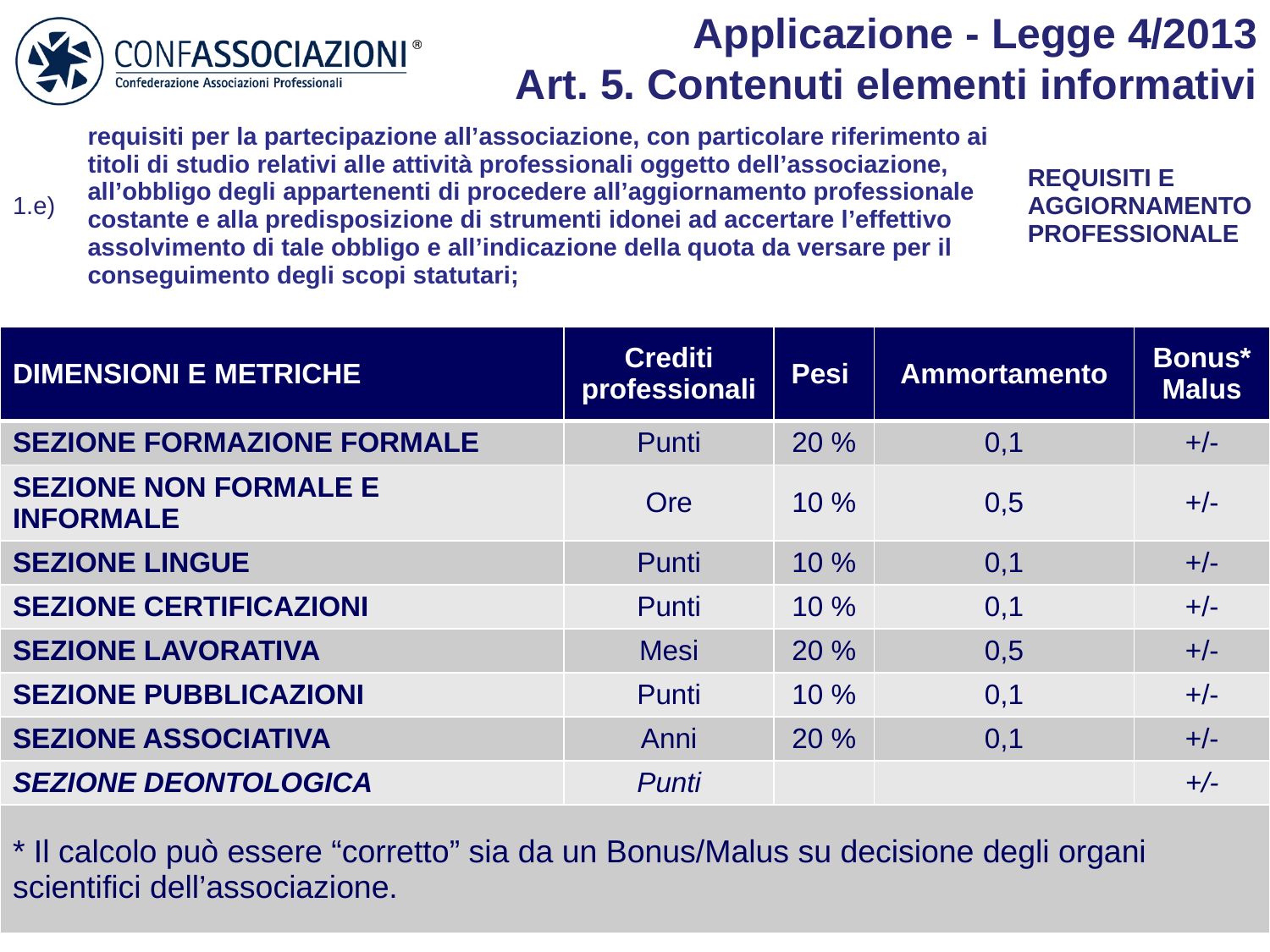

Applicazione - Legge 4/2013
Art. 5. Contenuti elementi informativi
| 1.e) | requisiti per la partecipazione all’associazione, con particolare riferimento ai titoli di studio relativi alle attività professionali oggetto dell’associazione, all’obbligo degli appartenenti di procedere all’aggiornamento professionale costante e alla predisposizione di strumenti idonei ad accertare l’effettivo assolvimento di tale obbligo e all’indicazione della quota da versare per il conseguimento degli scopi statutari; | REQUISITI E AGGIORNAMENTO PROFESSIONALE |
| --- | --- | --- |
| DIMENSIONI E METRICHE | Crediti professionali | Pesi | Ammortamento | Bonus\* Malus |
| --- | --- | --- | --- | --- |
| SEZIONE FORMAZIONE FORMALE | Punti | 20 % | 0,1 | +/- |
| SEZIONE NON FORMALE E INFORMALE | Ore | 10 % | 0,5 | +/- |
| SEZIONE LINGUE | Punti | 10 % | 0,1 | +/- |
| SEZIONE CERTIFICAZIONI | Punti | 10 % | 0,1 | +/- |
| SEZIONE LAVORATIVA | Mesi | 20 % | 0,5 | +/- |
| SEZIONE PUBBLICAZIONI | Punti | 10 % | 0,1 | +/- |
| SEZIONE ASSOCIATIVA | Anni | 20 % | 0,1 | +/- |
| SEZIONE DEONTOLOGICA | Punti |  |  | +/- |
| \* Il calcolo può essere “corretto” sia da un Bonus/Malus su decisione degli organi scientifici dell’associazione. |  |  |  |  |